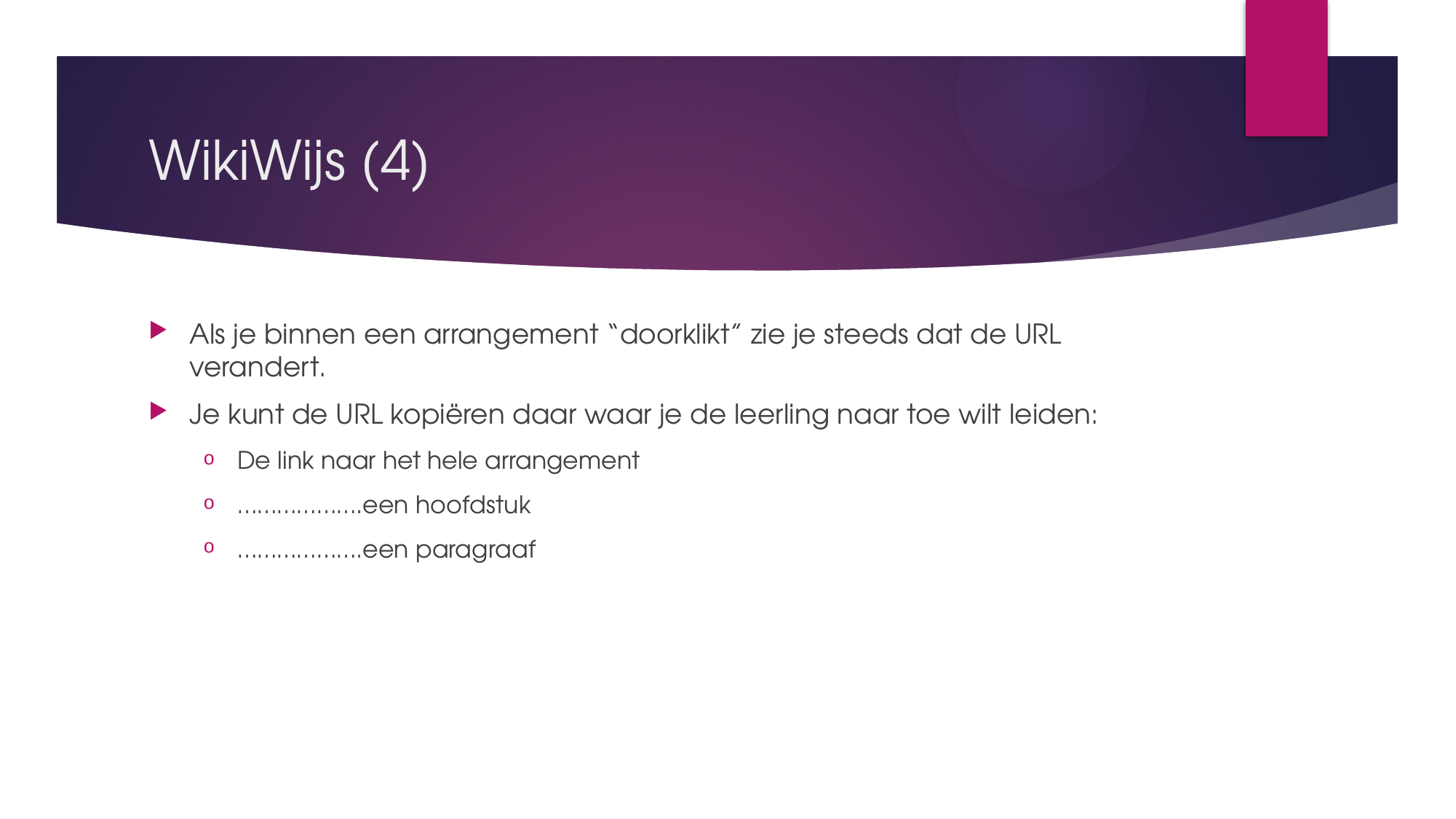

# WikiWijs (4)
Als je binnen een arrangement “doorklikt” zie je steeds dat de URL verandert.
Je kunt de URL kopiëren daar waar je de leerling naar toe wilt leiden:
De link naar het hele arrangement
……………….een hoofdstuk
……………….een paragraaf